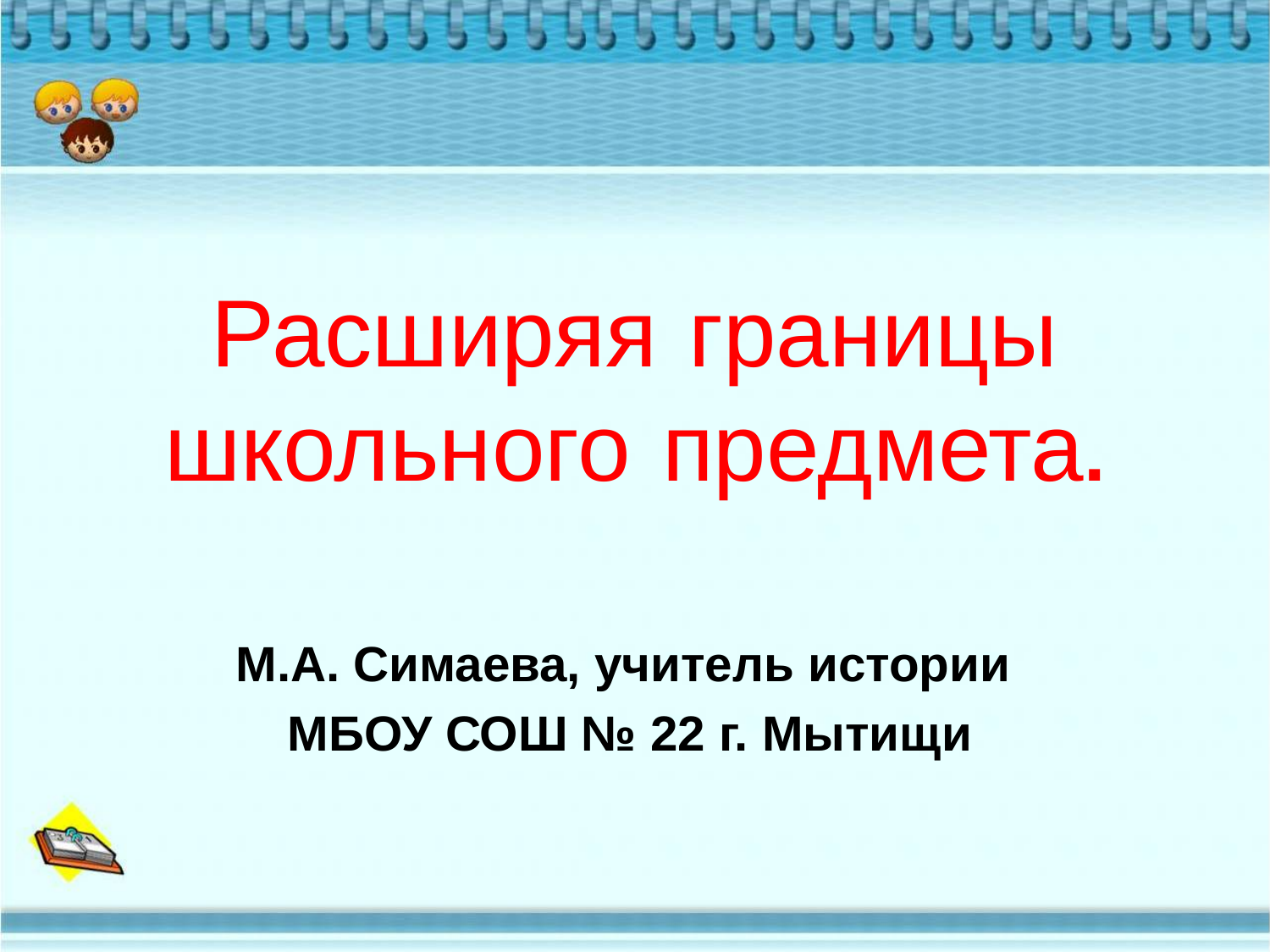

# Расширяя границы школьного предмета.
М.А. Симаева, учитель истории
МБОУ СОШ № 22 г. Мытищи